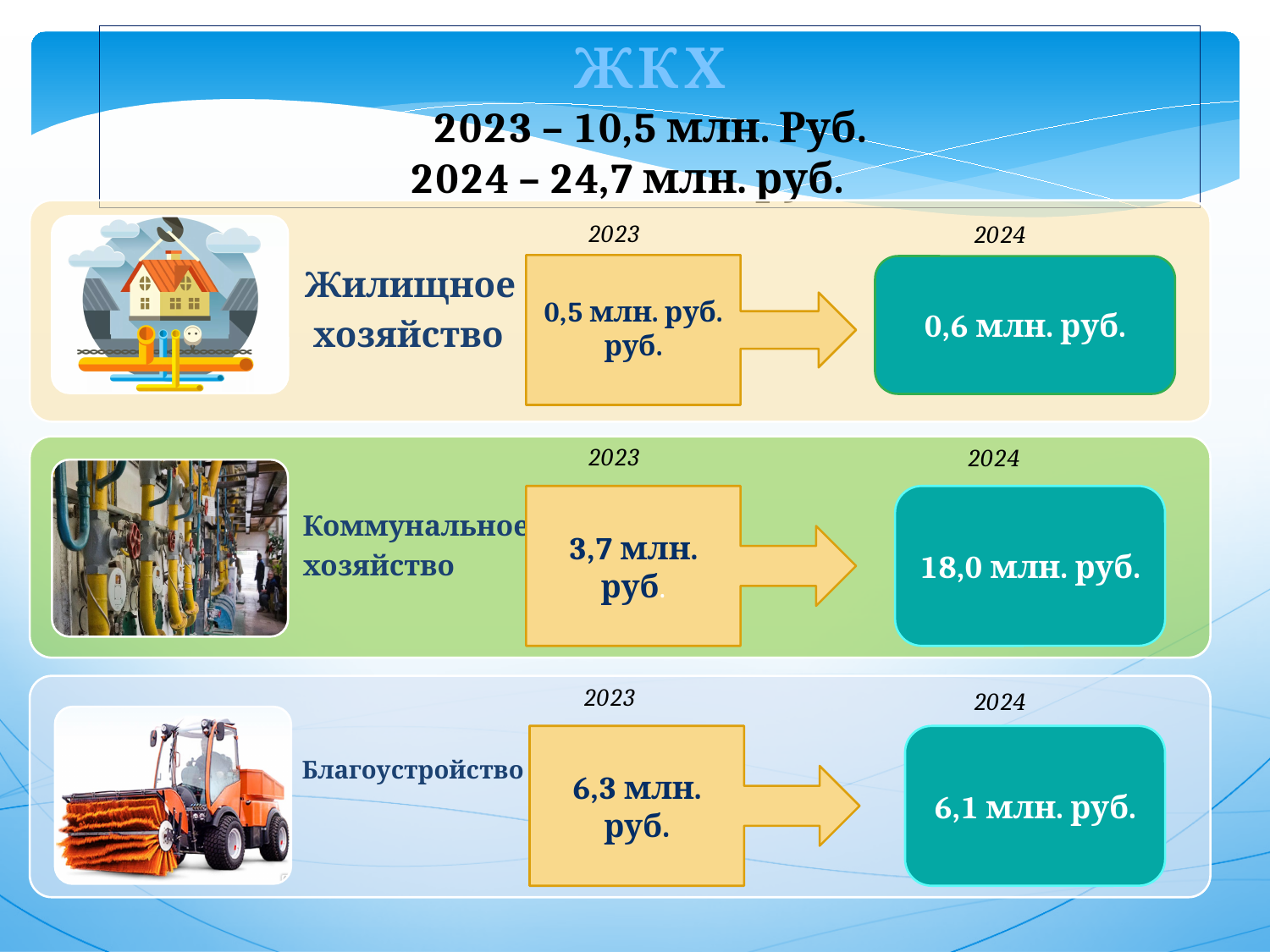

ЖКХ
2023 – 10,5 млн. Руб.
2024 – 24,7 млн. руб.
Жилищное
 хозяйство
Коммунальное
хозяйство
Благоустройство

2023
2024

0,5 млн. руб.
руб.

0,6 млн. руб.
2023
2024
3,7 млн. руб.
18,0 млн. руб.
2023
2024
6,3 млн. руб.
6,1 млн. руб.